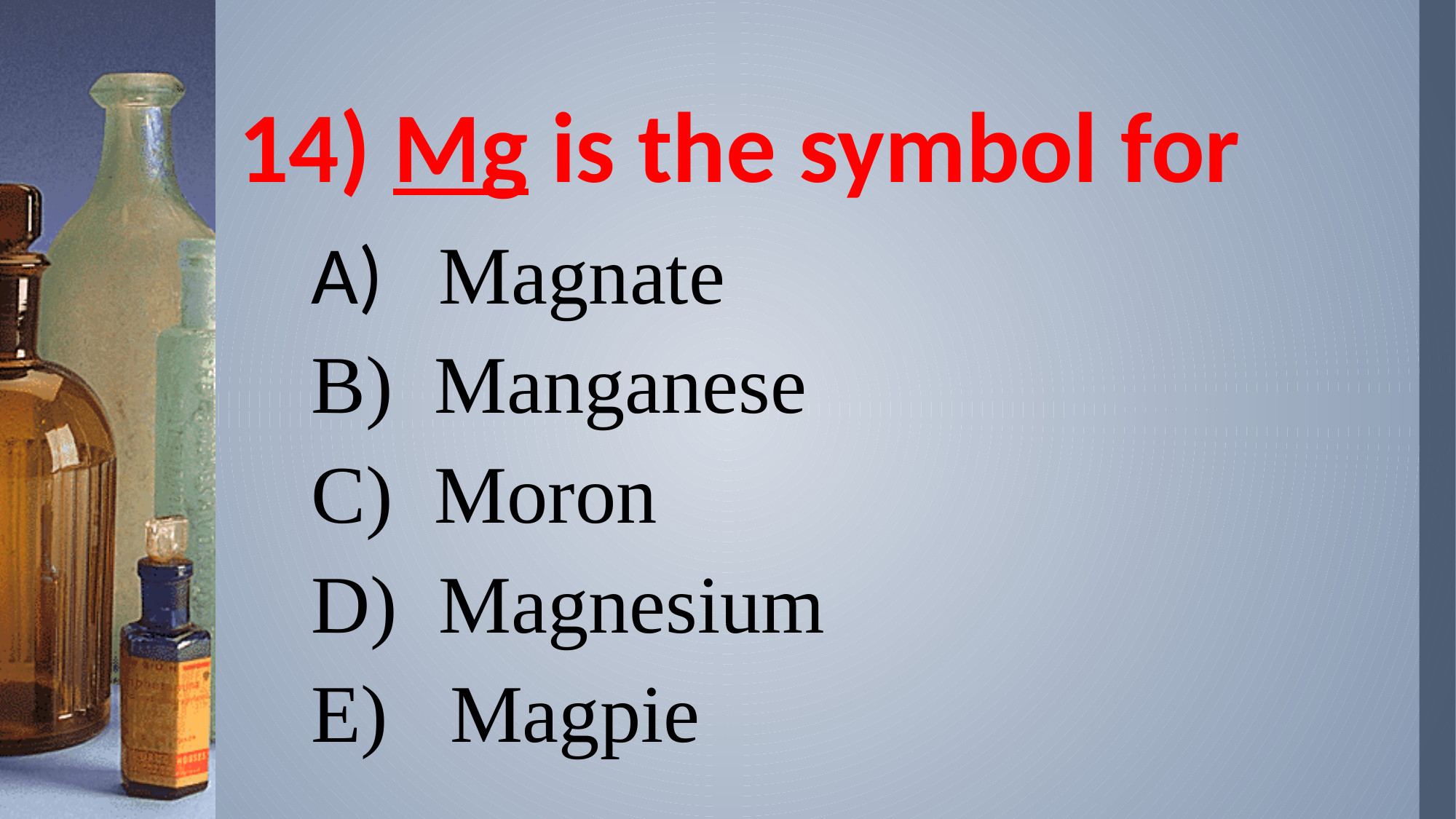

# 14) Mg is the symbol for
   Magnate
  Manganese
  Moron
  Magnesium
   Magpie